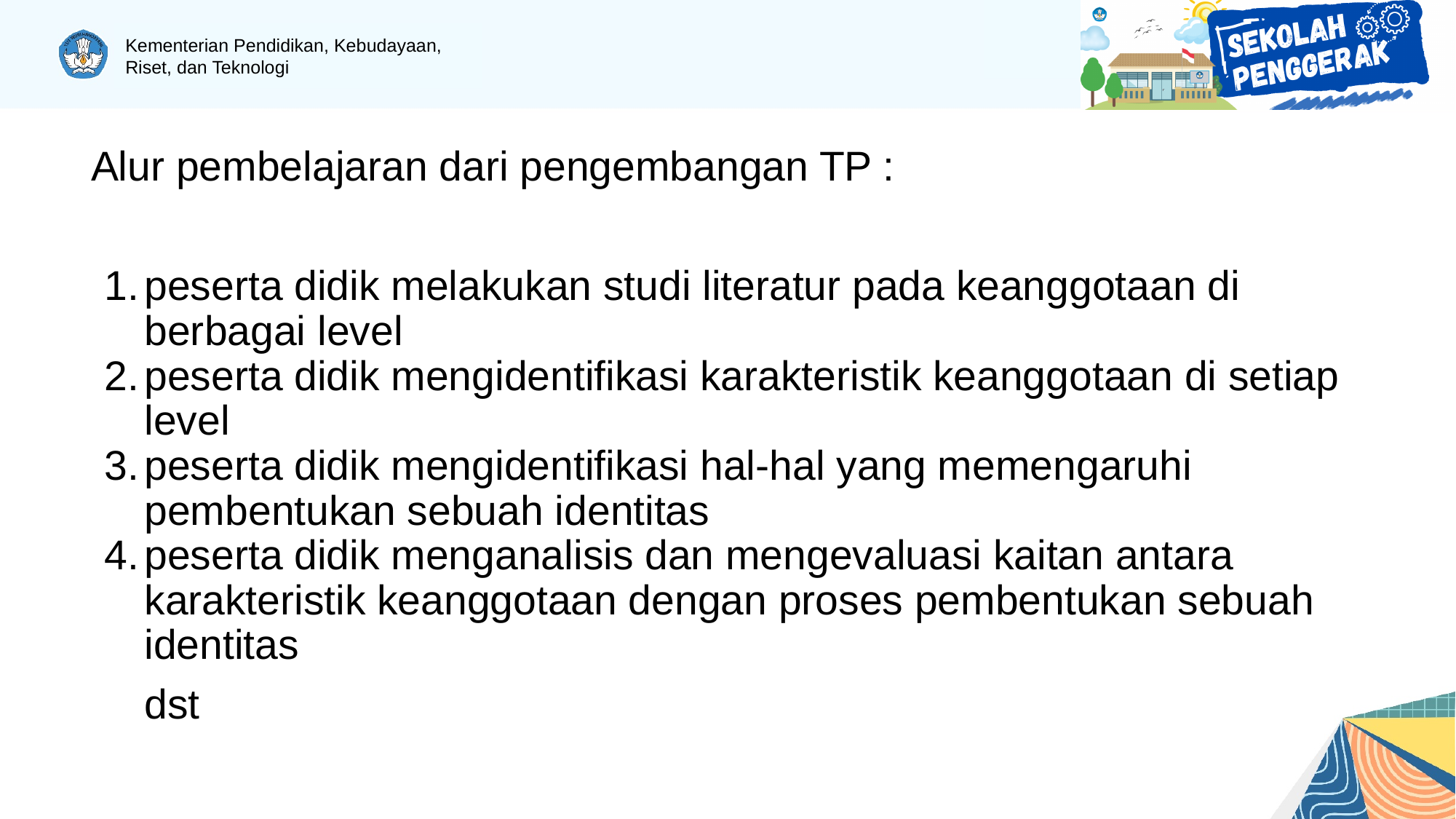

Alur pembelajaran dari pengembangan TP :

peserta didik melakukan studi literatur pada keanggotaan di berbagai level
peserta didik mengidentifikasi karakteristik keanggotaan di setiap level
peserta didik mengidentifikasi hal-hal yang memengaruhi pembentukan sebuah identitas
peserta didik menganalisis dan mengevaluasi kaitan antara karakteristik keanggotaan dengan proses pembentukan sebuah identitas
dst